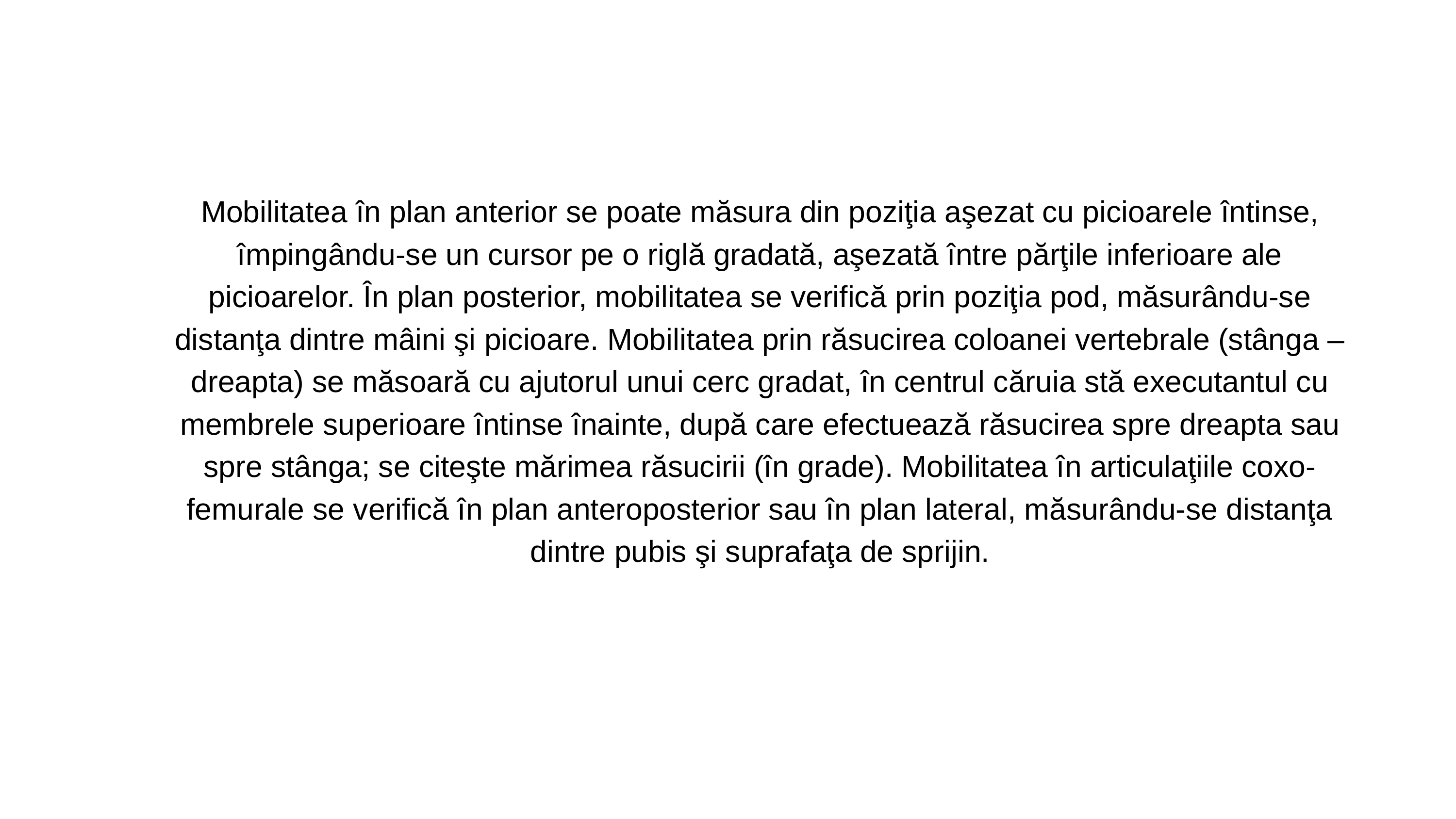

Mobilitatea în plan anterior se poate măsura din poziţia aşezat cu picioarele întinse, împingându-se un cursor pe o riglă gradată, aşezată între părţile inferioare ale picioarelor. În plan posterior, mobilitatea se verifică prin poziţia pod, măsurându-se distanţa dintre mâini şi picioare. Mobilitatea prin răsucirea coloanei vertebrale (stânga – dreapta) se măsoară cu ajutorul unui cerc gradat, în centrul căruia stă executantul cu membrele superioare întinse înainte, după care efectuează răsucirea spre dreapta sau spre stânga; se citeşte mărimea răsucirii (în grade). Mobilitatea în articulaţiile coxo-femurale se verifică în plan anteroposterior sau în plan lateral, măsurându-se distanţa dintre pubis şi suprafaţa de sprijin.